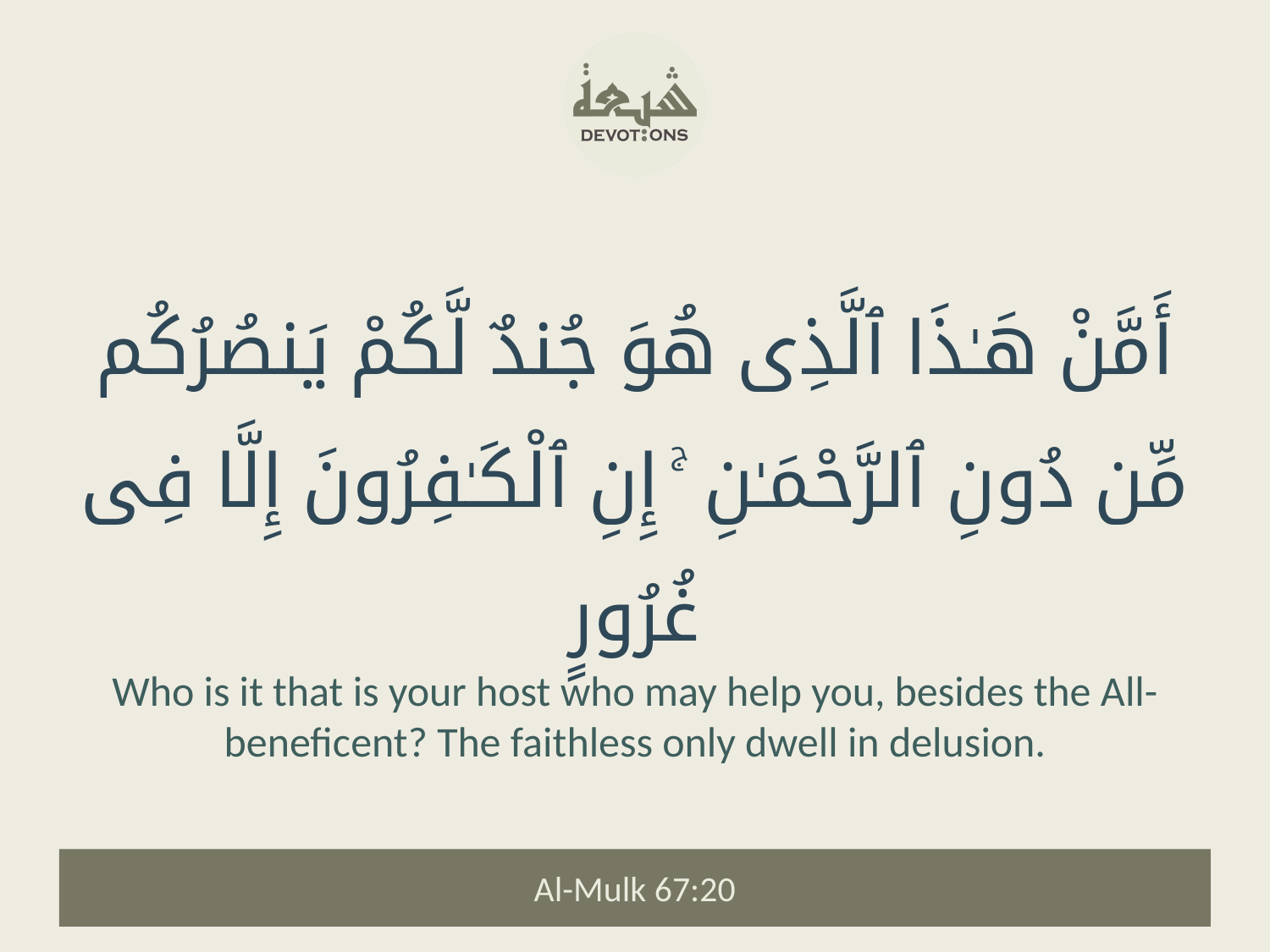

أَمَّنْ هَـٰذَا ٱلَّذِى هُوَ جُندٌ لَّكُمْ يَنصُرُكُم مِّن دُونِ ٱلرَّحْمَـٰنِ ۚ إِنِ ٱلْكَـٰفِرُونَ إِلَّا فِى غُرُورٍ
Who is it that is your host who may help you, besides the All-beneficent? The faithless only dwell in delusion.
Al-Mulk 67:20